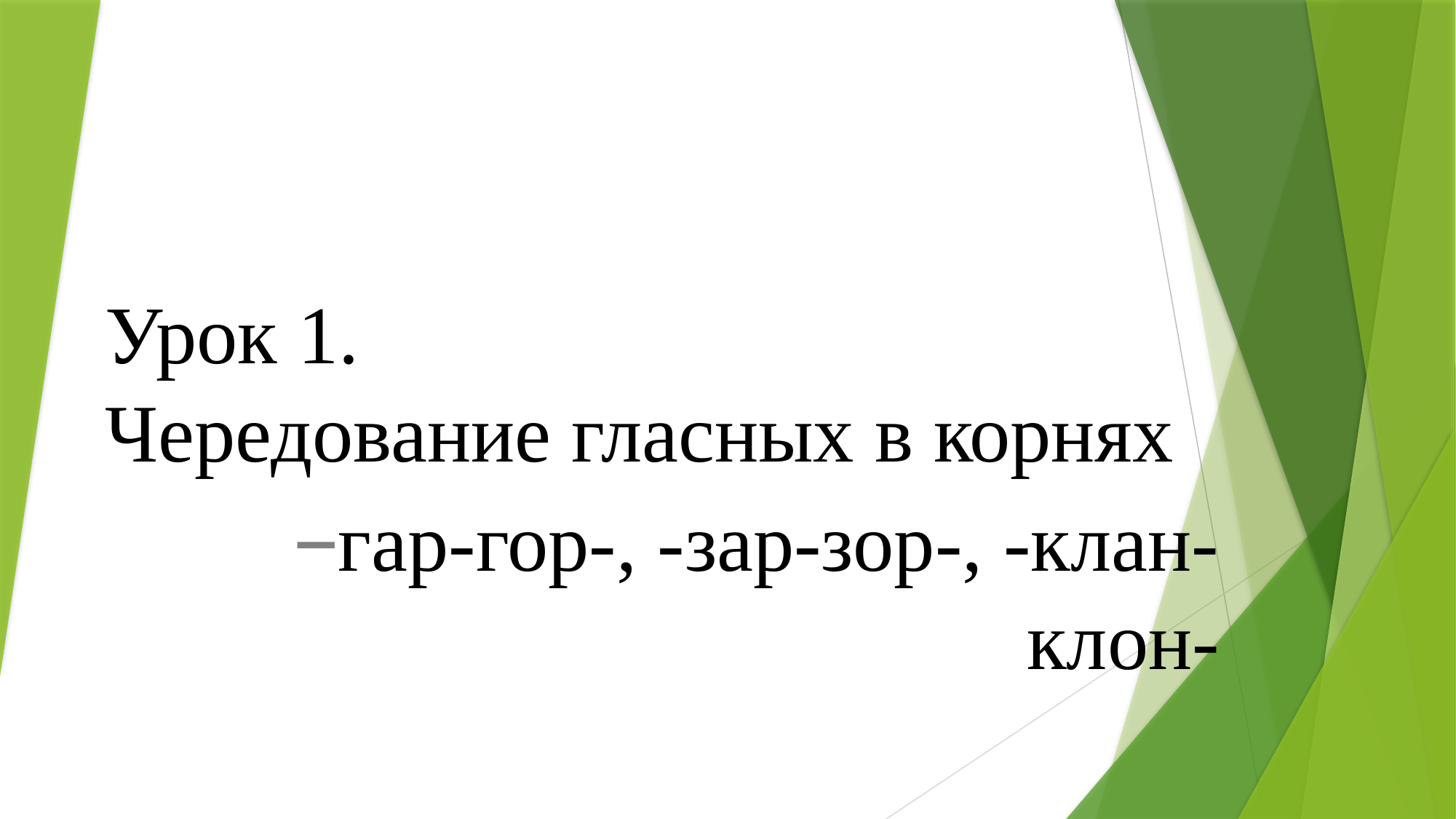

# Урок 1. Чередование гласных в корнях
–гар-гор-, -зар-зор-, -клан-клон-